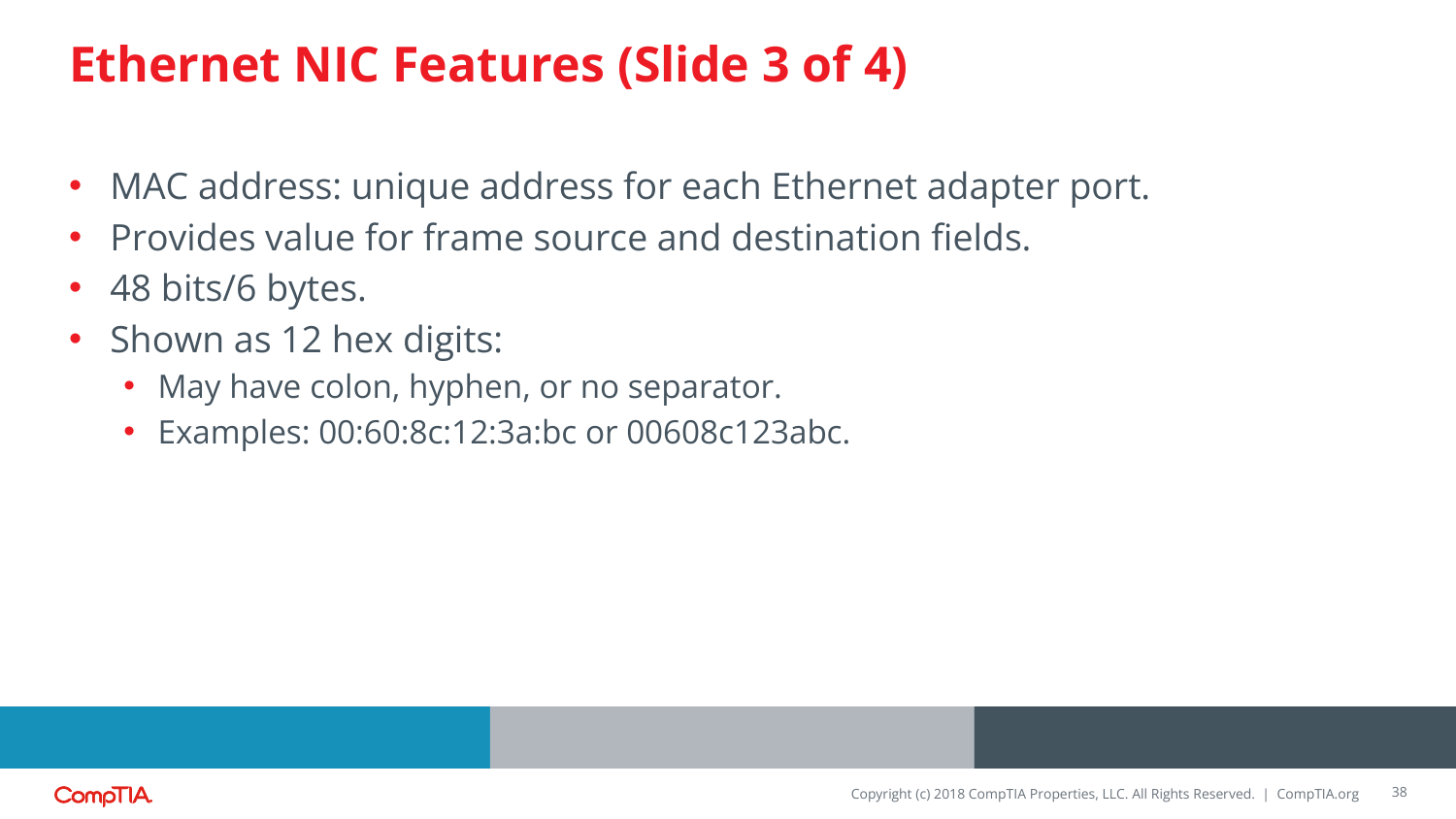

# Ethernet NIC Features (Slide 3 of 4)
MAC address: unique address for each Ethernet adapter port.
Provides value for frame source and destination fields.
48 bits/6 bytes.
Shown as 12 hex digits:
May have colon, hyphen, or no separator.
Examples: 00:60:8c:12:3a:bc or 00608c123abc.
38